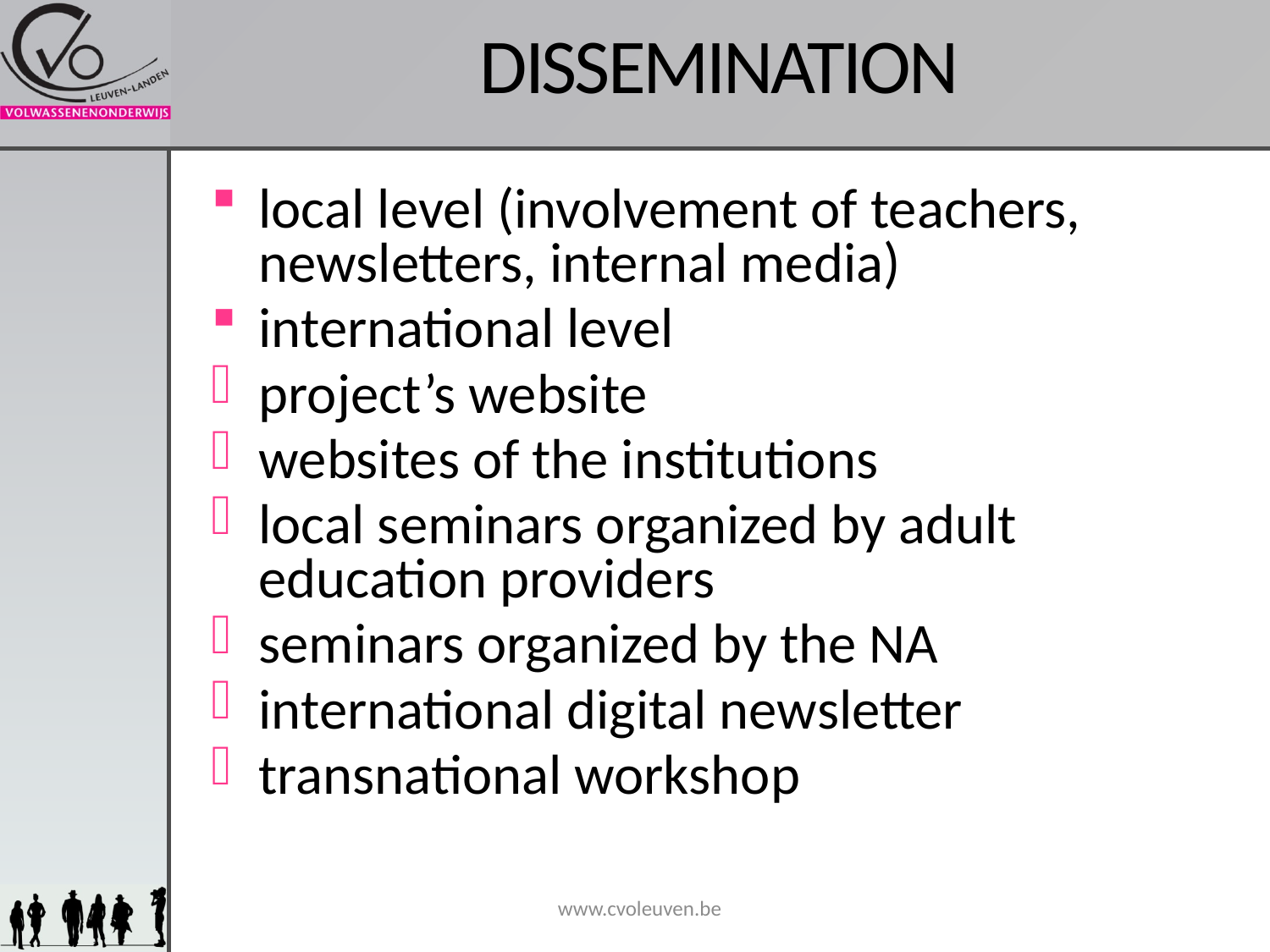

# DISSEMINATION
local level (involvement of teachers, newsletters, internal media)
international level
project’s website
websites of the institutions
local seminars organized by adult education providers
seminars organized by the NA
international digital newsletter
transnational workshop
www.cvoleuven.be